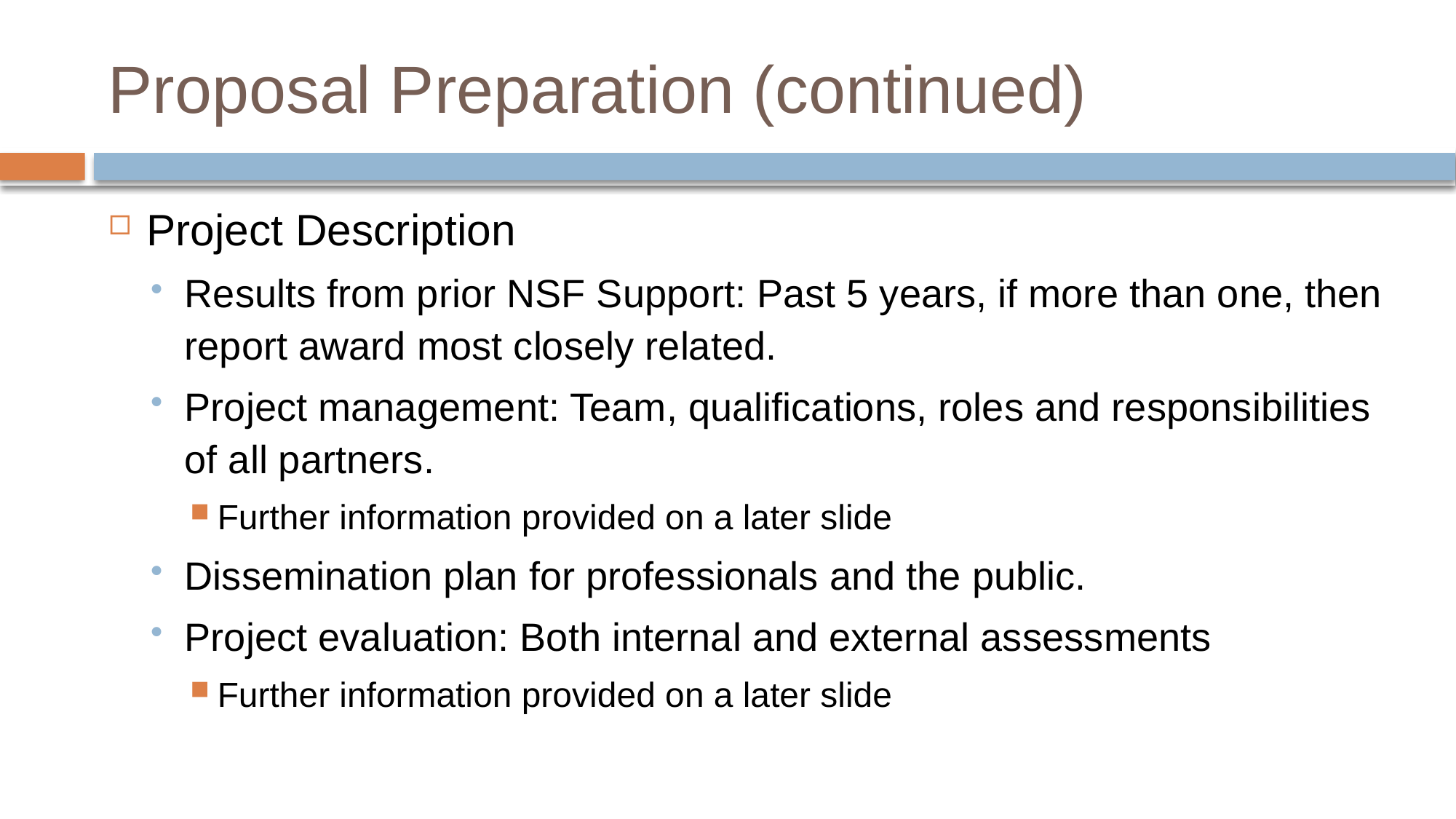

# Proposal Preparation (continued)
Project Description
Results from prior NSF Support: Past 5 years, if more than one, then report award most closely related.
Project management: Team, qualifications, roles and responsibilities of all partners.
Further information provided on a later slide
Dissemination plan for professionals and the public.
Project evaluation: Both internal and external assessments
Further information provided on a later slide